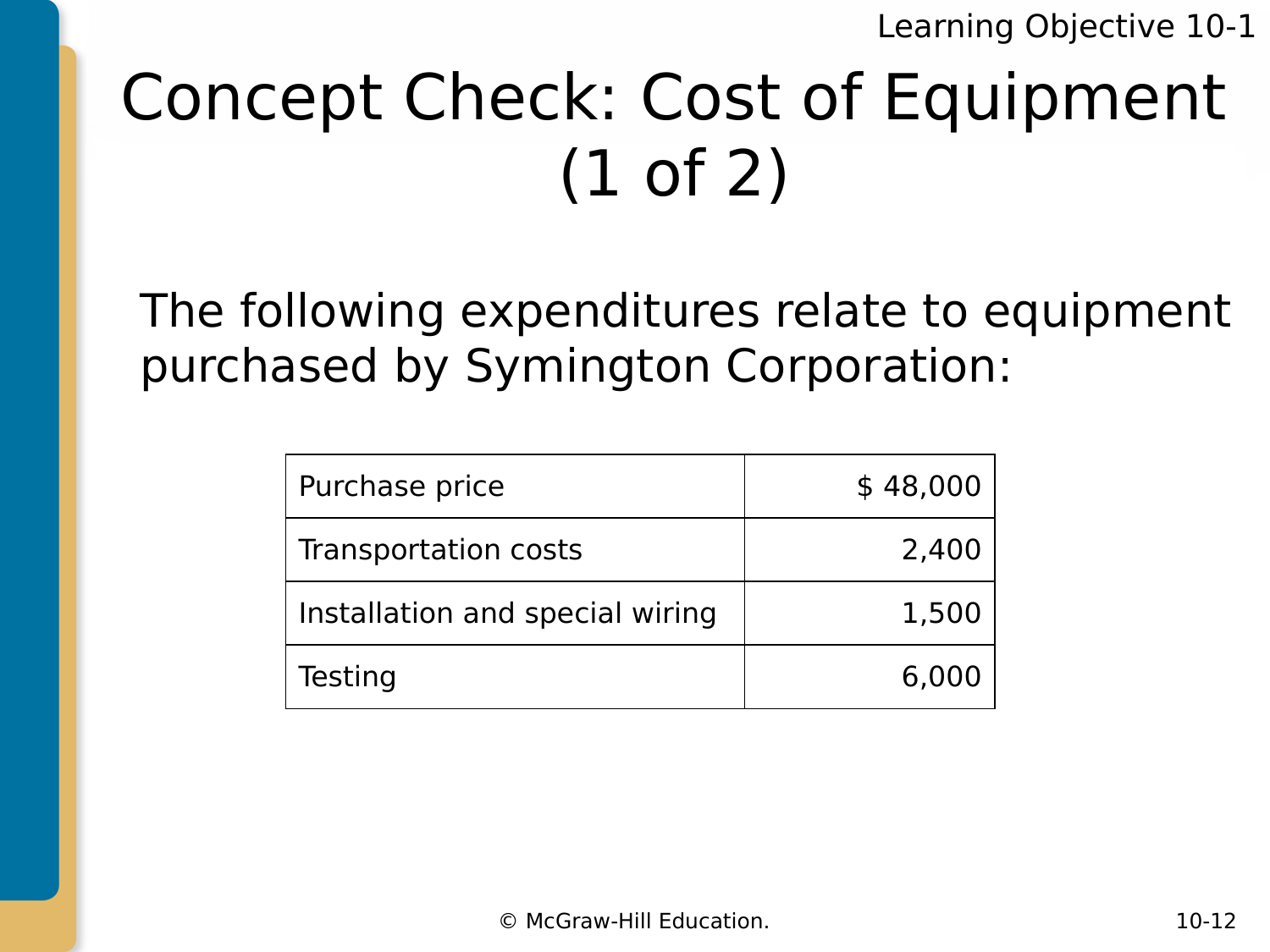

Learning Objective 10-1
# Concept Check: Cost of Equipment (1 of 2)
The following expenditures relate to equipment purchased by Symington Corporation:
| Purchase price | $ 48,000 |
| --- | --- |
| Transportation costs | 2,400 |
| Installation and special wiring | 1,500 |
| Testing | 6,000 |